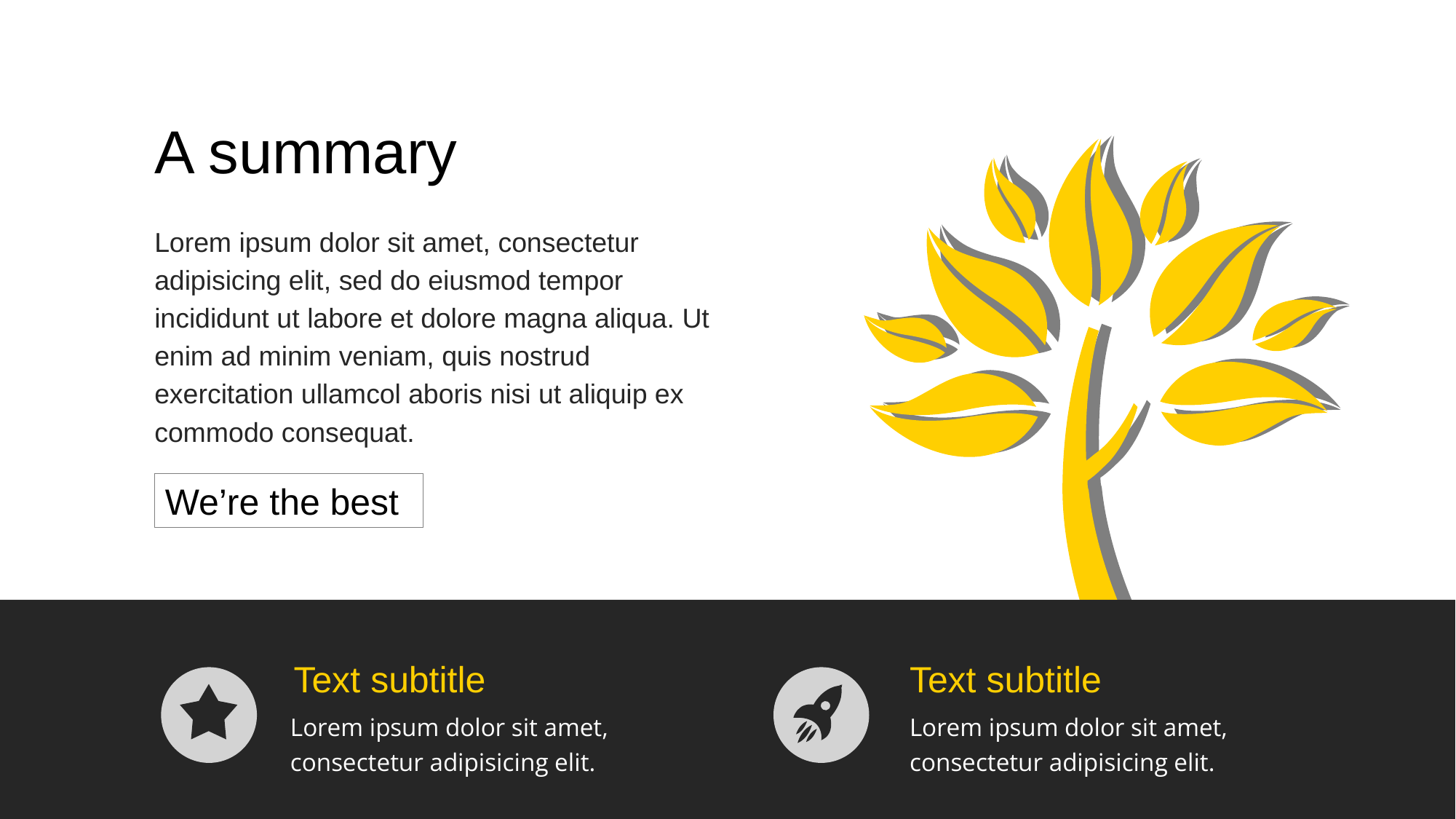

A summary

Lorem ipsum dolor sit amet, consectetur adipisicing elit, sed do eiusmod tempor incididunt ut labore et dolore magna aliqua. Ut enim ad minim veniam, quis nostrud exercitation ullamcol aboris nisi ut aliquip ex commodo consequat.
We’re the best

Text subtitle
Text subtitle

Lorem ipsum dolor sit amet, consectetur adipisicing elit.
Lorem ipsum dolor sit amet, consectetur adipisicing elit.